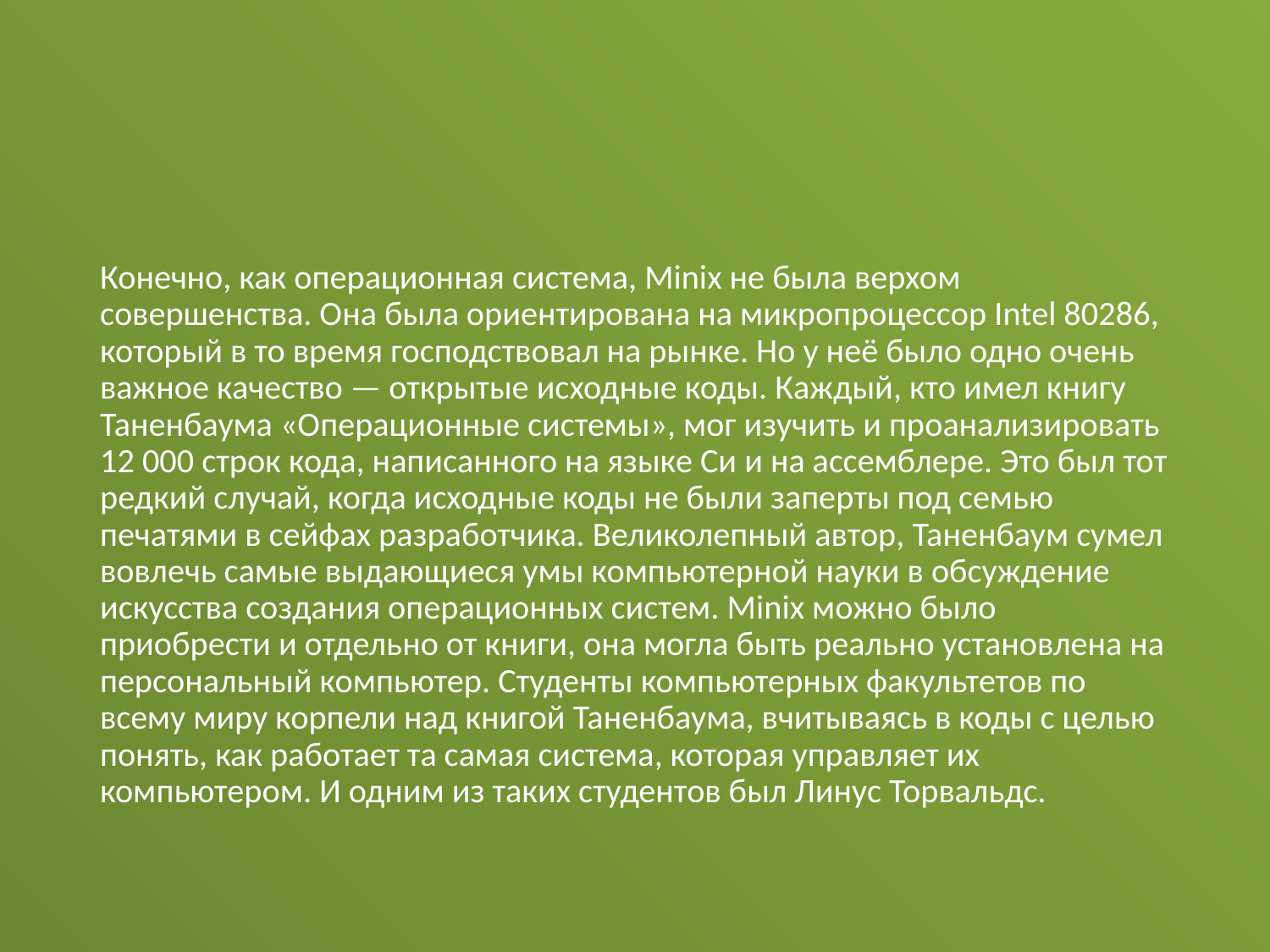

#
Конечно, как операционная система, Minix не была верхом совершенства. Она была ориентирована на микропроцессор Intel 80286, который в то время господствовал на рынке. Но у неё было одно очень важное качество — открытые исходные коды. Каждый, кто имел книгу Таненбаума «Операционные системы», мог изучить и проанализировать 12 000 строк кода, написанного на языке Си и на ассемблере. Это был тот редкий случай, когда исходные коды не были заперты под семью печатями в сейфах разработчика. Великолепный автор, Таненбаум сумел вовлечь самые выдающиеся умы компьютерной науки в обсуждение искусства создания операционных систем. Minix можно было приобрести и отдельно от книги, она могла быть реально установлена на персональный компьютер. Студенты компьютерных факультетов по всему миру корпели над книгой Таненбаума, вчитываясь в коды с целью понять, как работает та самая система, которая управляет их компьютером. И одним из таких студентов был Линус Торвальдс.